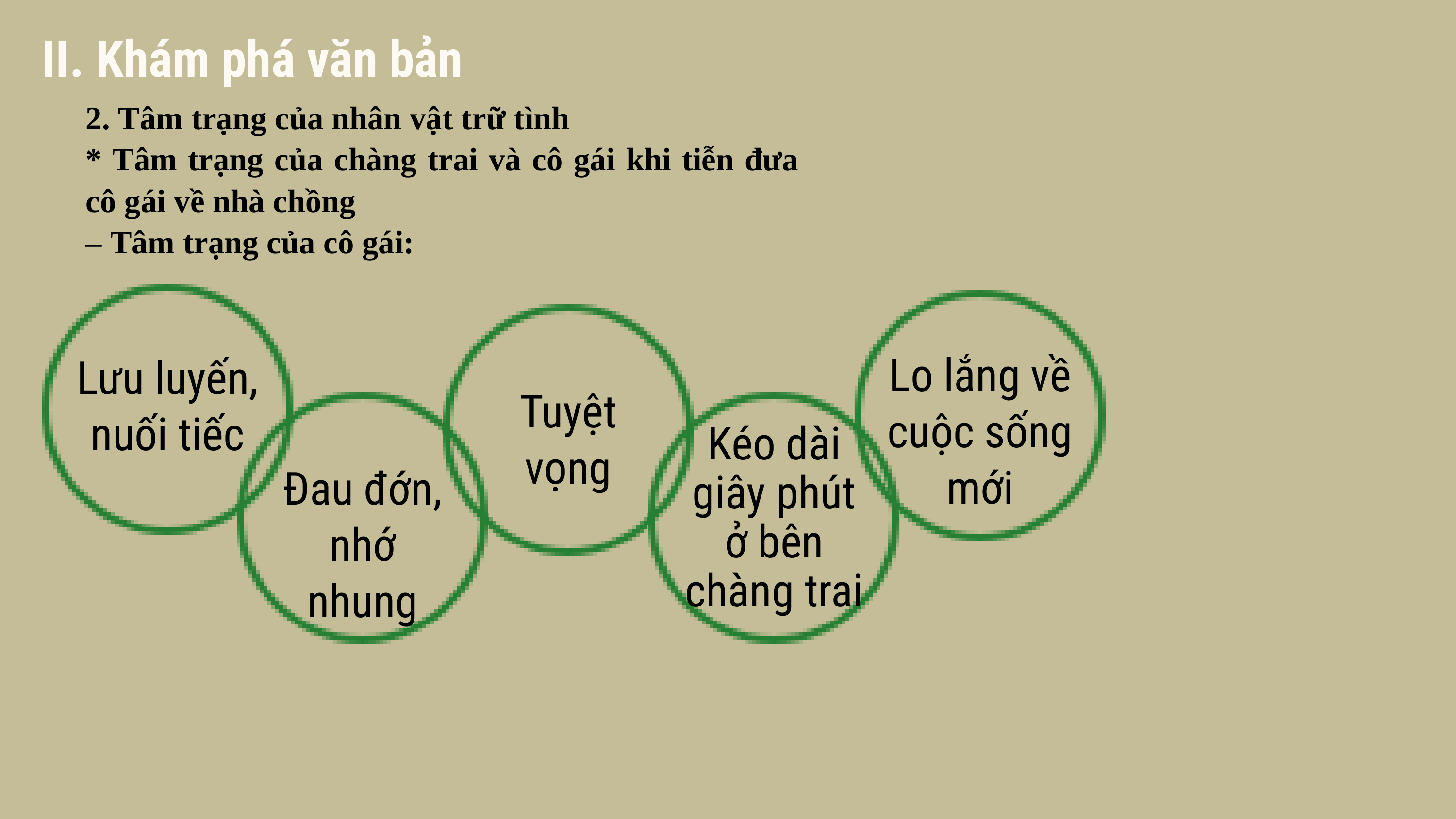

II. Khám phá văn bản
2. Tâm trạng của nhân vật trữ tình
* Tâm trạng của chàng trai và cô gái khi tiễn đưa cô gái về nhà chồng
– Tâm trạng của cô gái:

Lo lắng về cuộc sống mới
Lưu luyến, nuối tiếc
Tuyệt vọng

Kéo dài giây phút ở bên chàng trai
Đau đớn, nhớ nhung